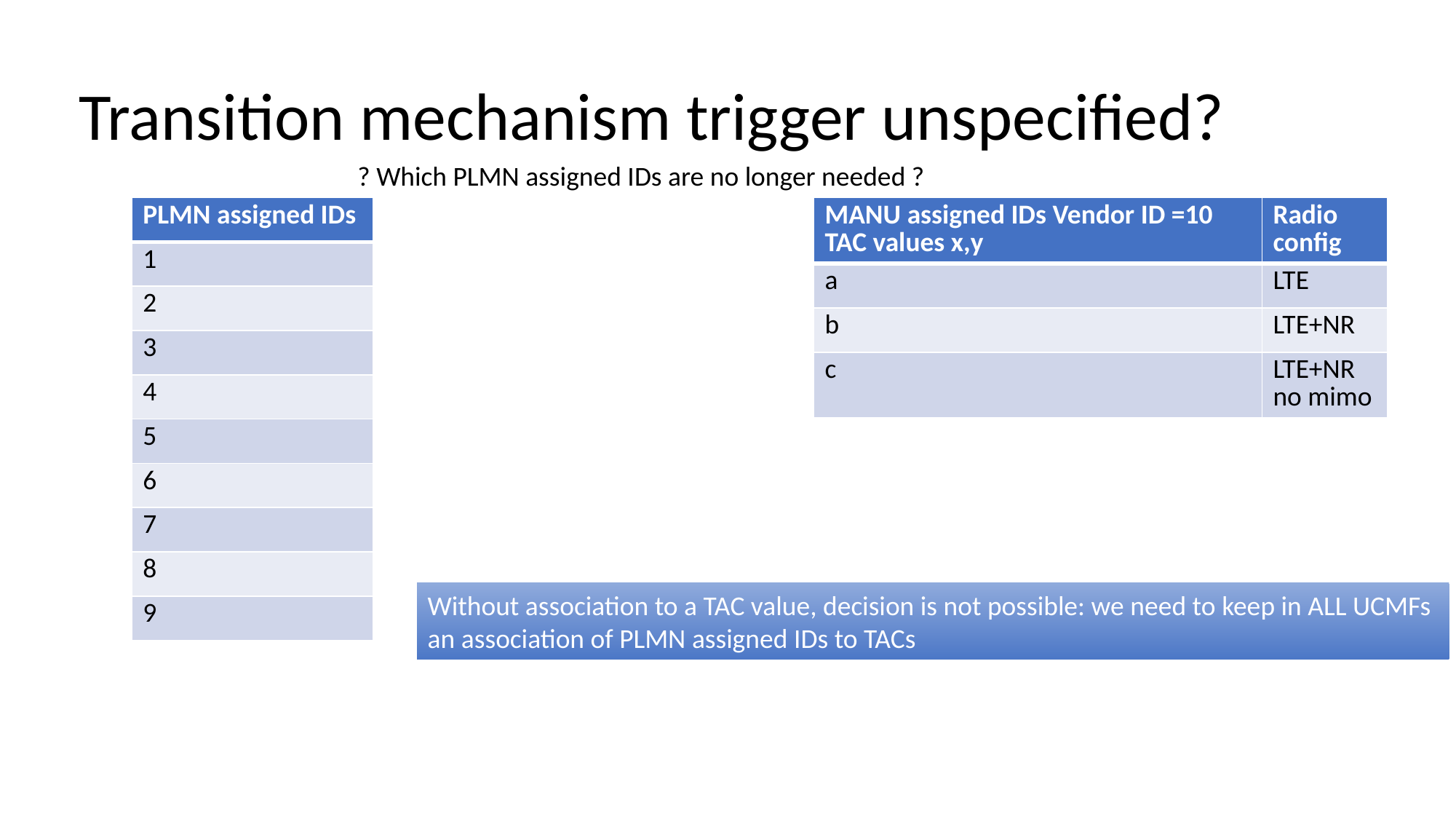

# Transition mechanism trigger unspecified?
? Which PLMN assigned IDs are no longer needed ?
| PLMN assigned IDs |
| --- |
| 1 |
| 2 |
| 3 |
| 4 |
| 5 |
| 6 |
| 7 |
| 8 |
| 9 |
| MANU assigned IDs Vendor ID =10 TAC values x,y | Radio config |
| --- | --- |
| a | LTE |
| b | LTE+NR |
| c | LTE+NR no mimo |
Without association to a TAC value, decision is not possible: we need to keep in ALL UCMFs
an association of PLMN assigned IDs to TACs